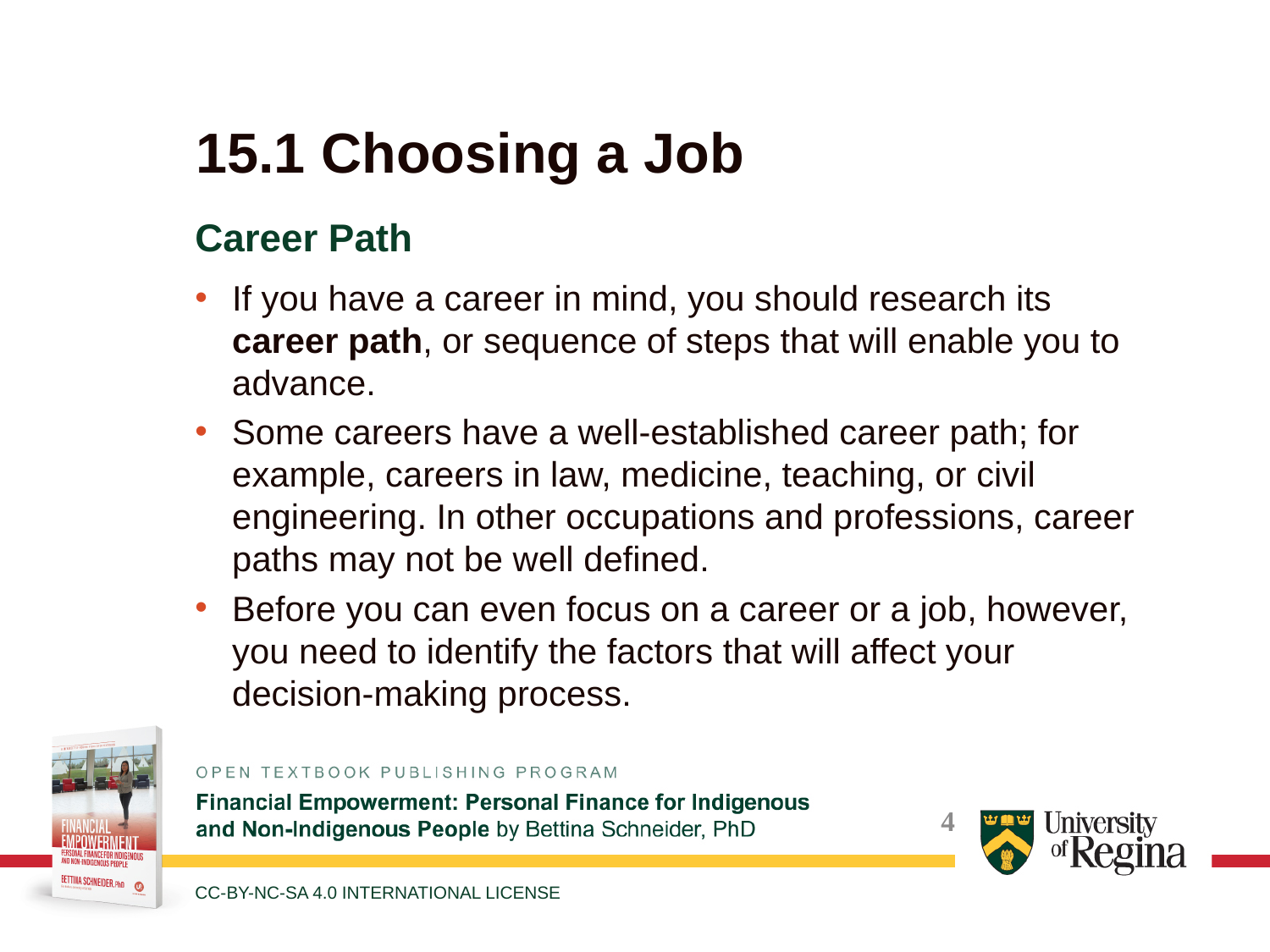

# 15.1 Choosing a Job
Career Path
If you have a career in mind, you should research its career path, or sequence of steps that will enable you to advance.
Some careers have a well-established career path; for example, careers in law, medicine, teaching, or civil engineering. In other occupations and professions, career paths may not be well defined.
Before you can even focus on a career or a job, however, you need to identify the factors that will affect your decision-making process.
CC-BY-NC-SA 4.0 INTERNATIONAL LICENSE